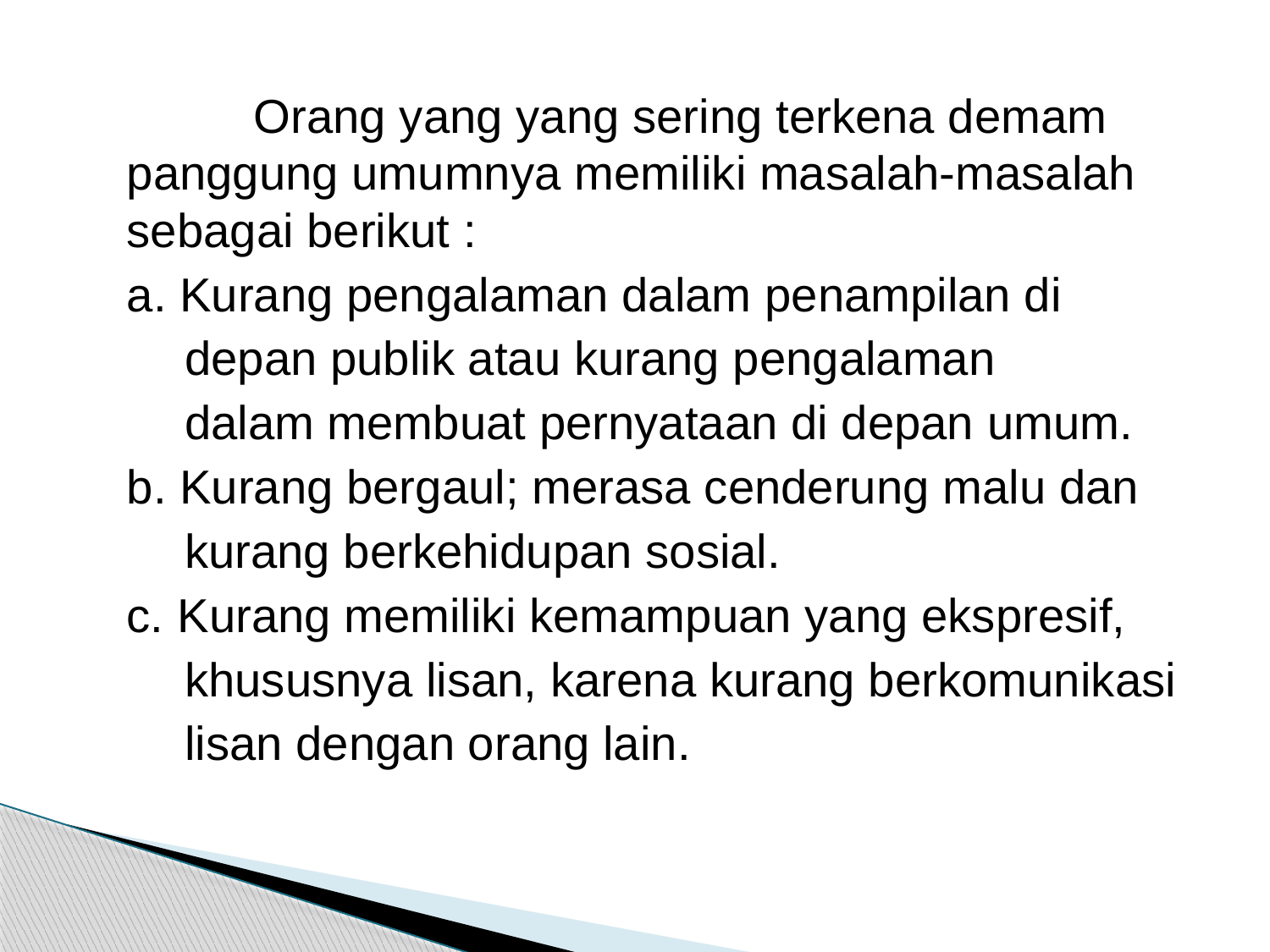

Orang yang yang sering terkena demam panggung umumnya memiliki masalah-masalah sebagai berikut :
	a. Kurang pengalaman dalam penampilan di
       depan publik atau kurang pengalaman
       dalam membuat pernyataan di depan umum.
	b. Kurang bergaul; merasa cenderung malu dan
       kurang berkehidupan sosial.
	c. Kurang memiliki kemampuan yang ekspresif,
       khususnya lisan, karena kurang berkomunikasi
       lisan dengan orang lain.